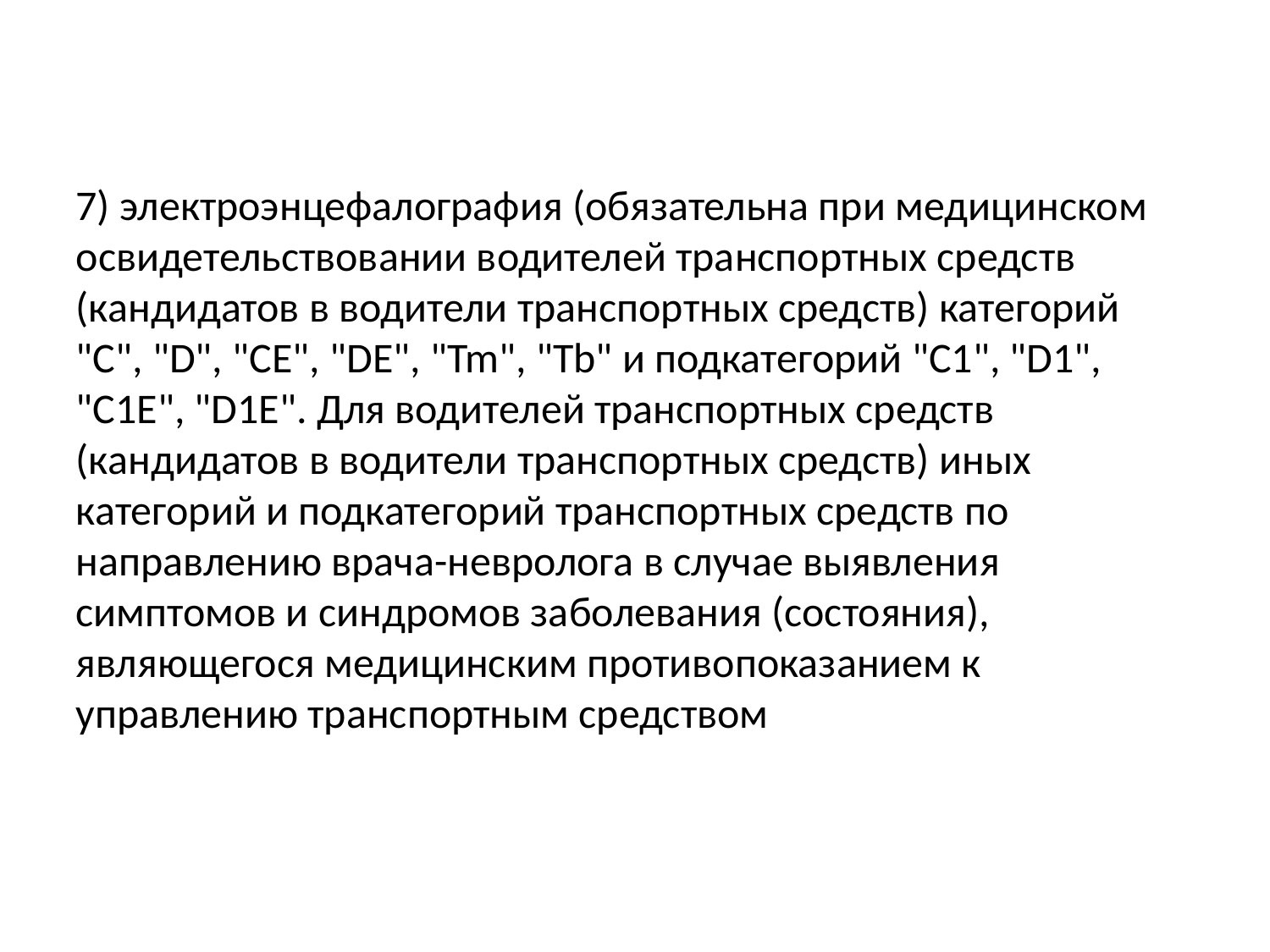

7) электроэнцефалография (обязательна при медицинском освидетельствовании водителей транспортных средств (кандидатов в водители транспортных средств) категорий "C", "D", "CE", "DE", "Tm", "Tb" и подкатегорий "C1", "D1", "C1E", "D1E". Для водителей транспортных средств (кандидатов в водители транспортных средств) иных категорий и подкатегорий транспортных средств по направлению врача-невролога в случае выявления симптомов и синдромов заболевания (состояния), являющегося медицинским противопоказанием к управлению транспортным средством